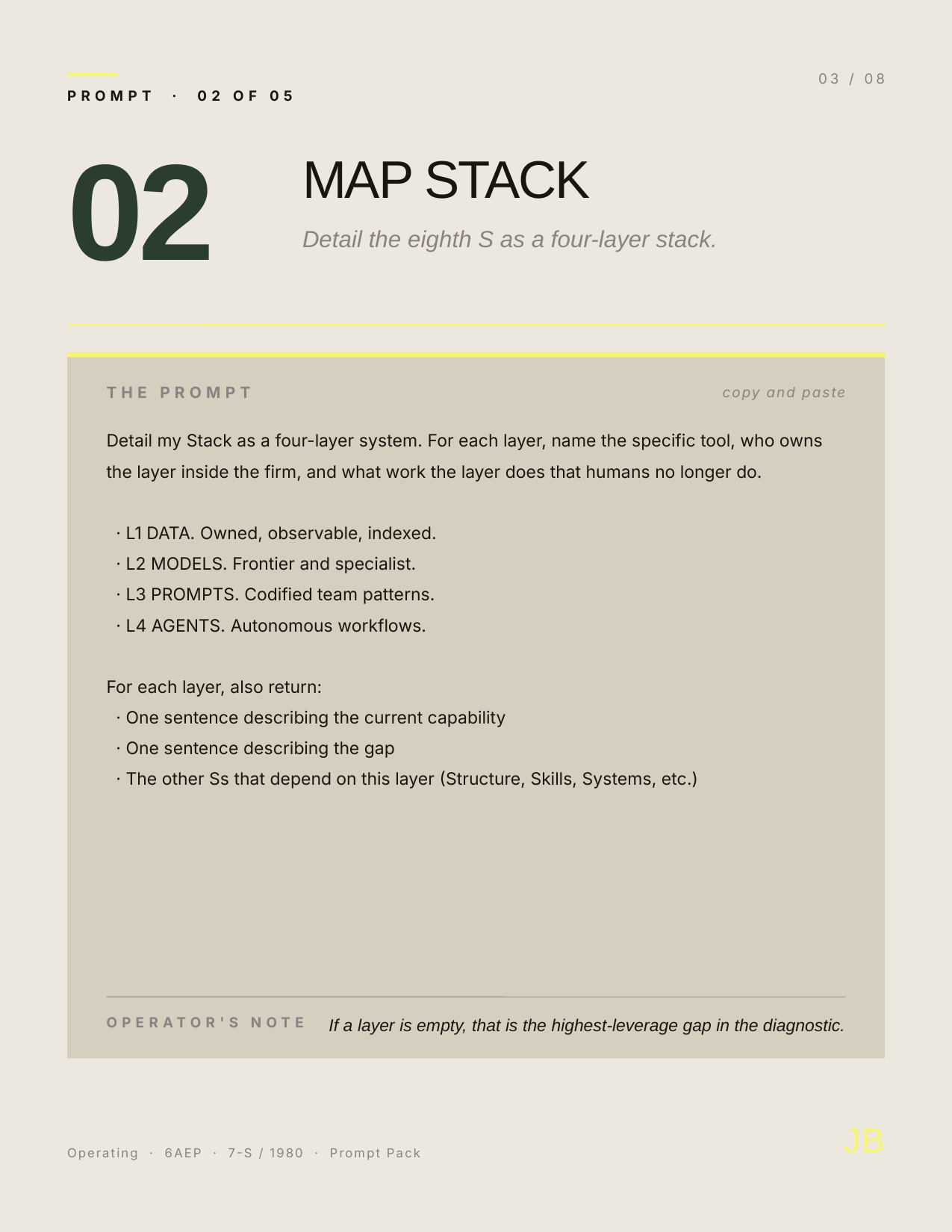

03 / 08

PROMPT  ·  02 OF 05
02
MAP STACK
Detail the eighth S as a four-layer stack.

THE PROMPT
copy and paste
Detail my Stack as a four-layer system. For each layer, name the specific tool, who owns the layer inside the firm, and what work the layer does that humans no longer do.

  · L1 DATA. Owned, observable, indexed.
  · L2 MODELS. Frontier and specialist.
  · L3 PROMPTS. Codified team patterns.
  · L4 AGENTS. Autonomous workflows.

For each layer, also return:
  · One sentence describing the current capability
  · One sentence describing the gap
  · The other Ss that depend on this layer (Structure, Skills, Systems, etc.)

OPERATOR'S NOTE
If a layer is empty, that is the highest-leverage gap in the diagnostic.
JB
Operating  ·  6AEP  ·  7-S / 1980  ·  Prompt Pack